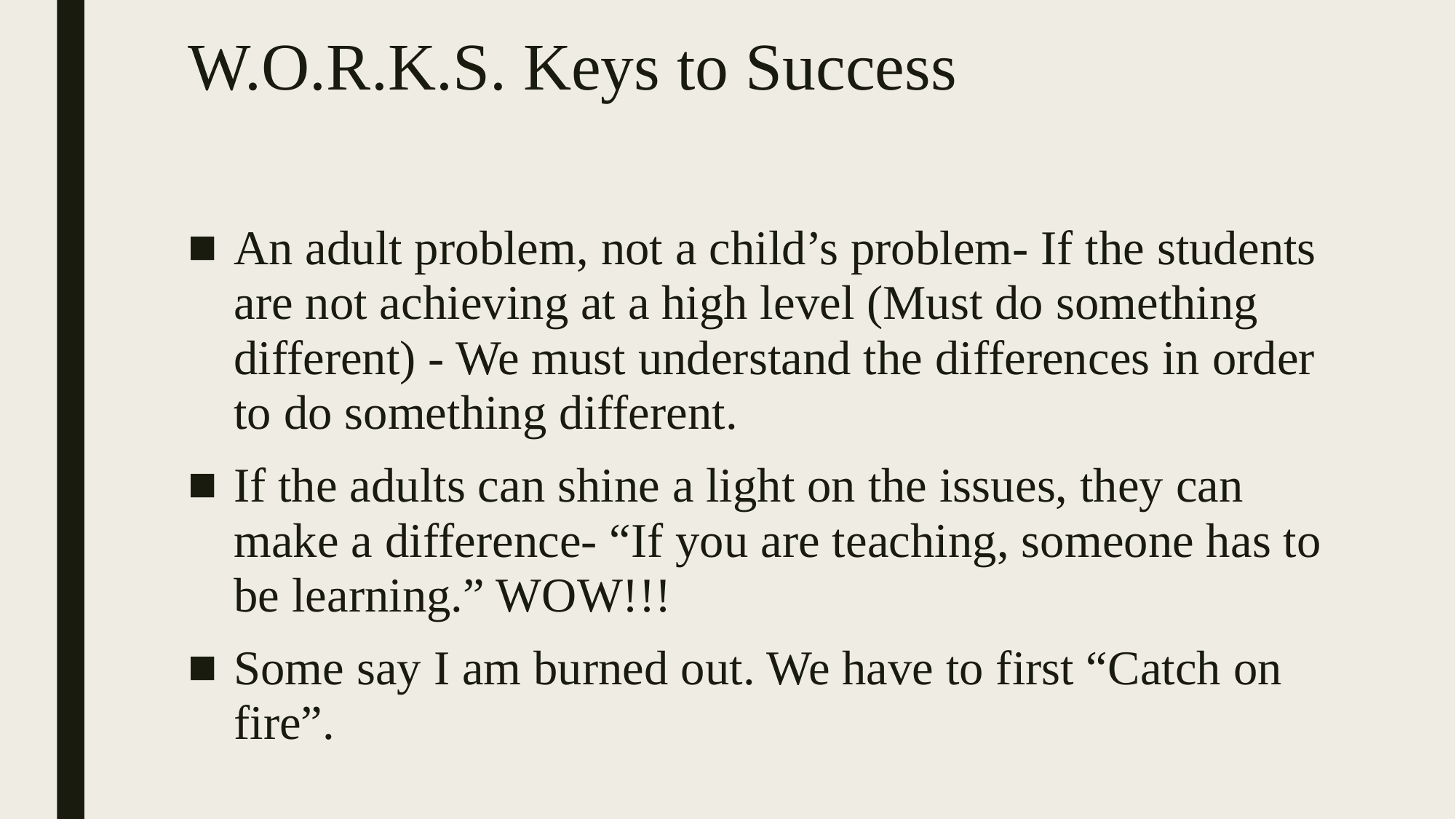

# W.O.R.K.S. Keys to Success
An adult problem, not a child’s problem- If the students are not achieving at a high level (Must do something different) - We must understand the differences in order to do something different.
If the adults can shine a light on the issues, they can make a difference- “If you are teaching, someone has to be learning.” WOW!!!
Some say I am burned out. We have to first “Catch on fire”.